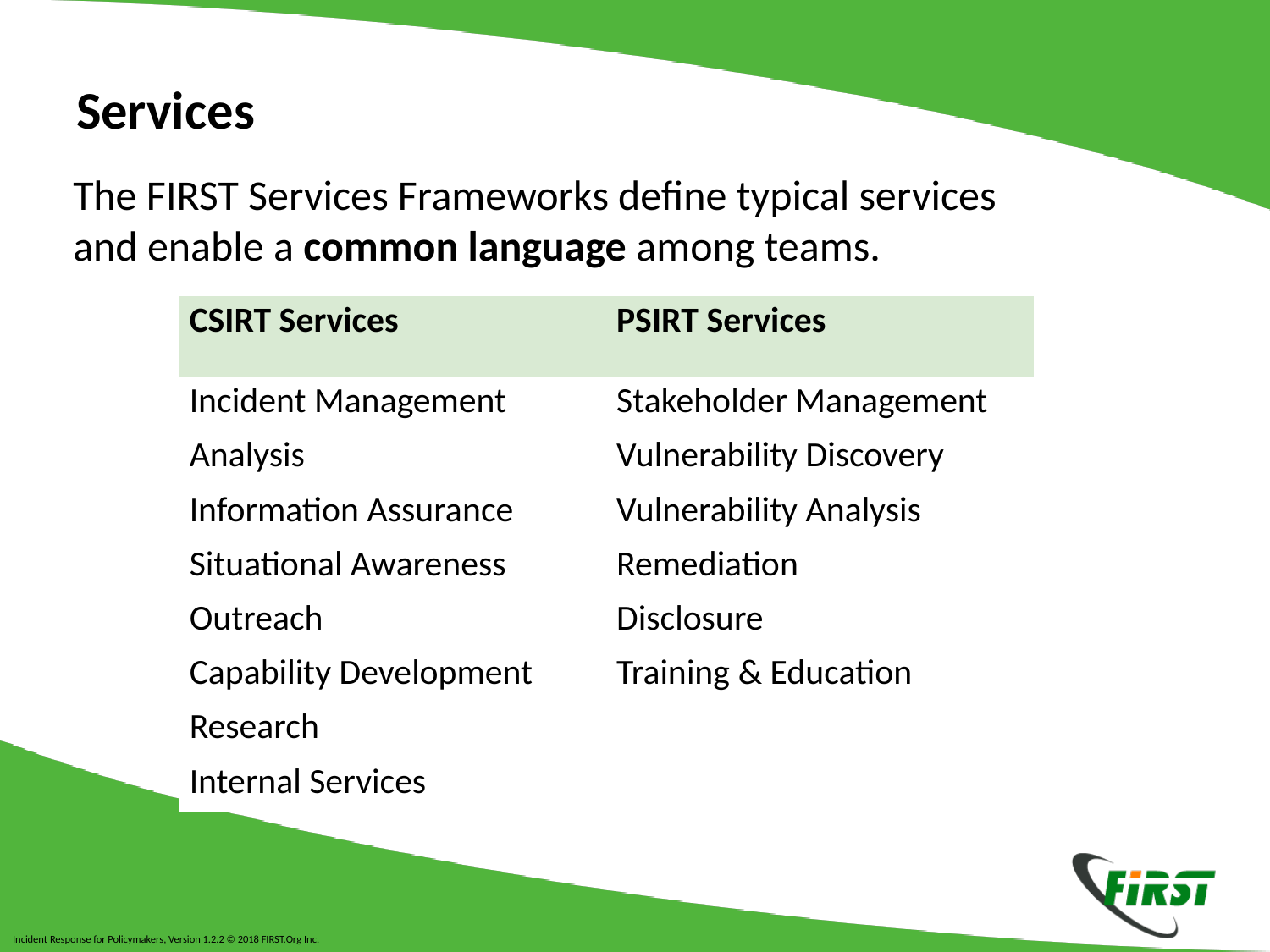

# Services
The FIRST Services Frameworks define typical services and enable a common language among teams.
| CSIRT Services | PSIRT Services |
| --- | --- |
| Incident Management | Stakeholder Management |
| Analysis | Vulnerability Discovery |
| Information Assurance | Vulnerability Analysis |
| Situational Awareness | Remediation |
| Outreach | Disclosure |
| Capability Development | Training & Education |
| Research |  |
| Internal Services |  |